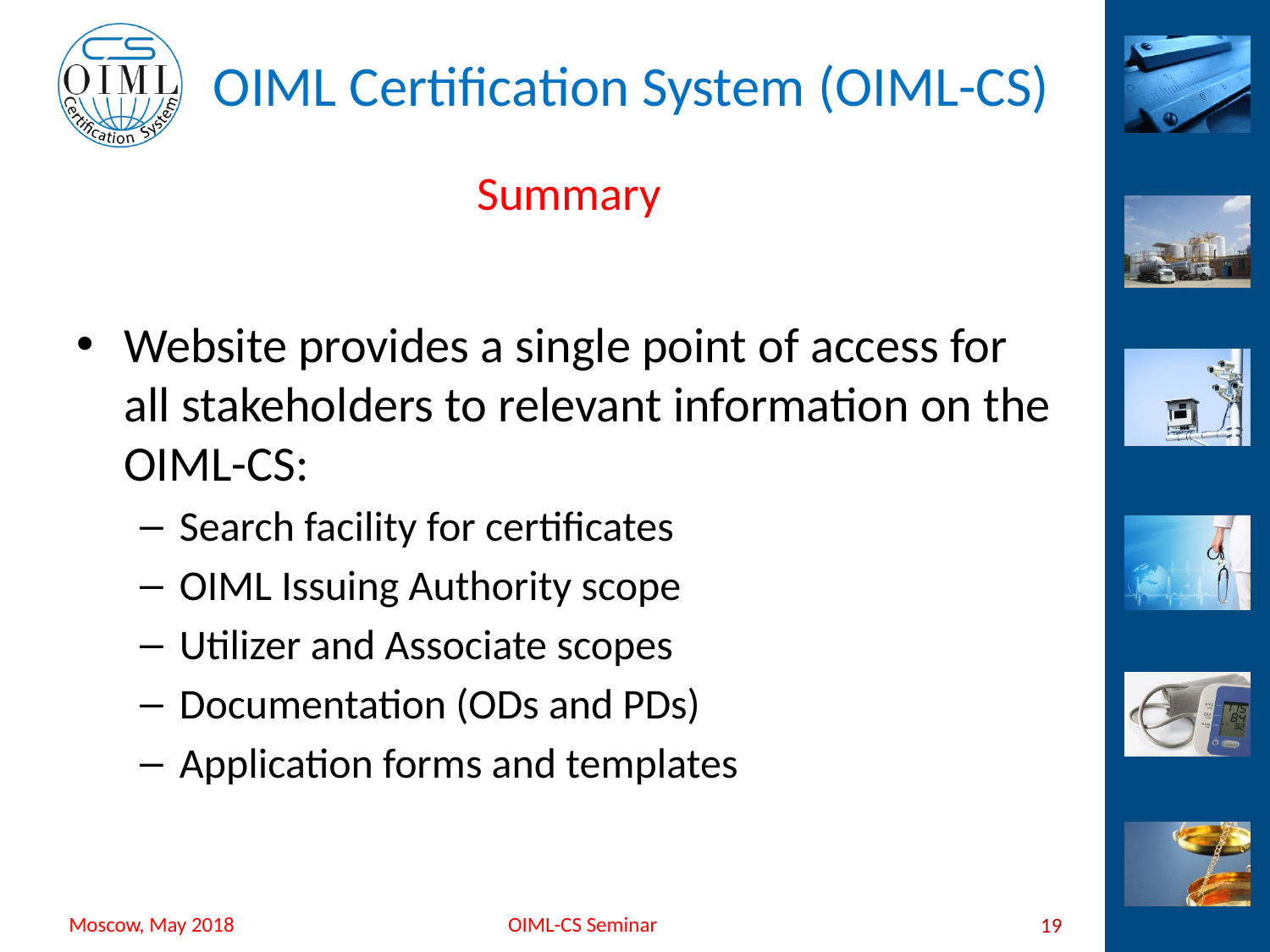

# Summary
Website provides a single point of access for all stakeholders to relevant information on the OIML-CS:
Search facility for certificates
OIML Issuing Authority scope
Utilizer and Associate scopes
Documentation (ODs and PDs)
Application forms and templates
19